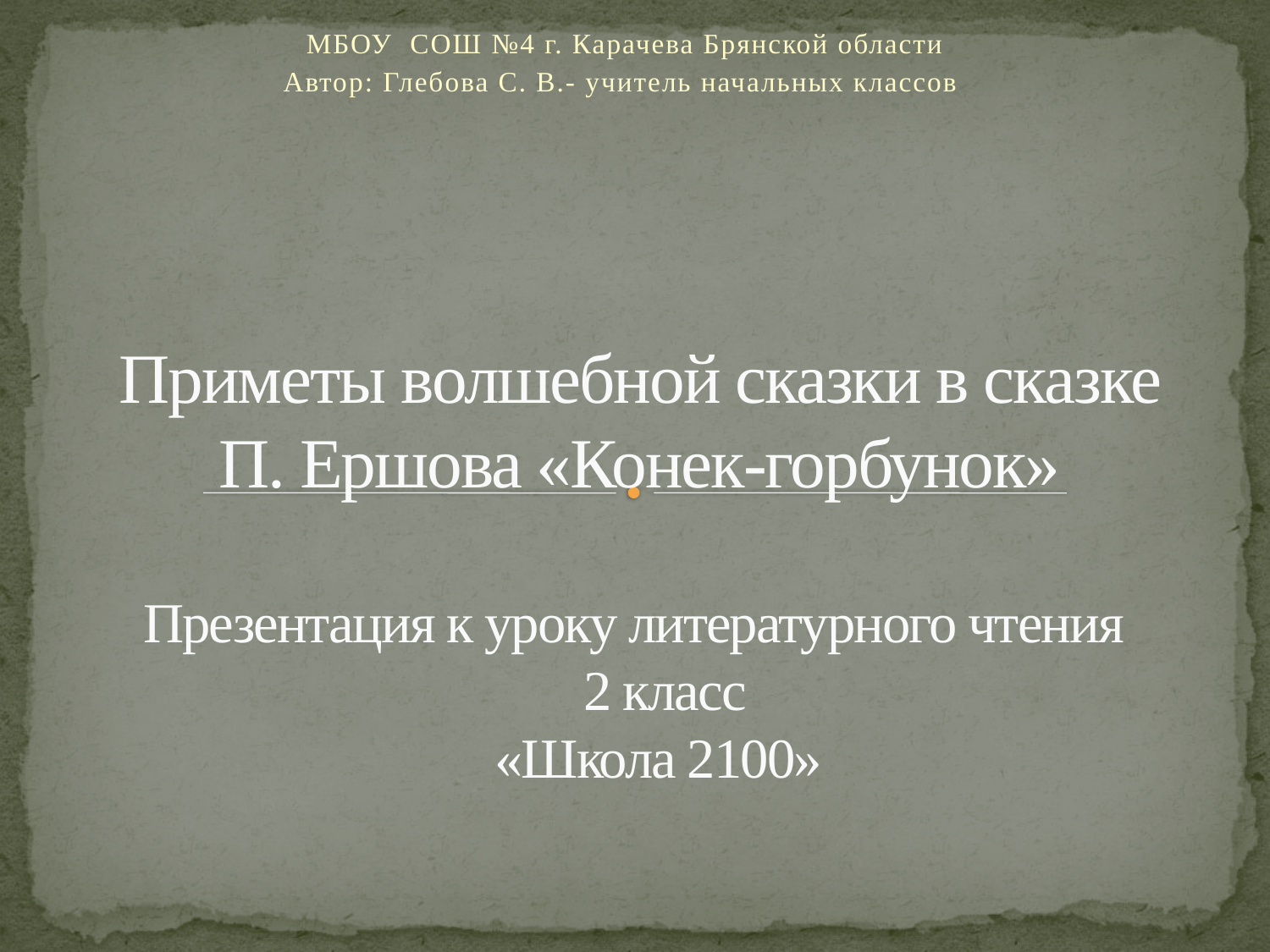

МБОУ  СОШ №4 г. Карачева Брянской области
Автор: Глебова С. В.- учитель начальных классов
# Приметы волшебной сказки в сказке П. Ершова «Конек-горбунок» Презентация к уроку литературного чтения 2 класс «Школа 2100»